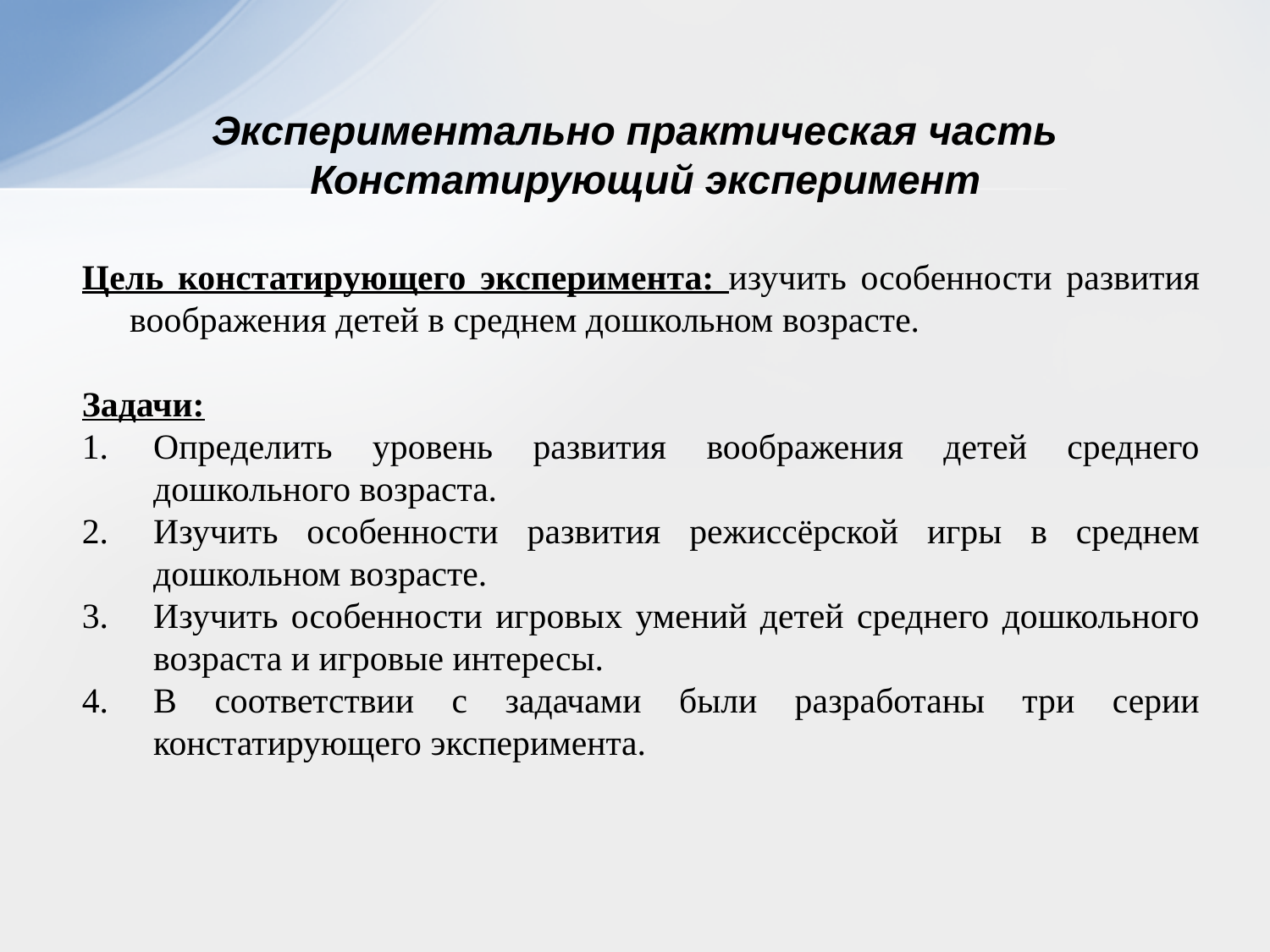

# Экспериментально практическая часть Констатирующий эксперимент
Цель констатирующего эксперимента: изучить особенности развития воображения детей в среднем дошкольном возрасте.

Задачи:
Определить уровень развития воображения детей среднего дошкольного возраста.
Изучить особенности развития режиссёрской игры в среднем дошкольном возрасте.
Изучить особенности игровых умений детей среднего дошкольного возраста и игровые интересы.
В соответствии с задачами были разработаны три серии констатирующего эксперимента.